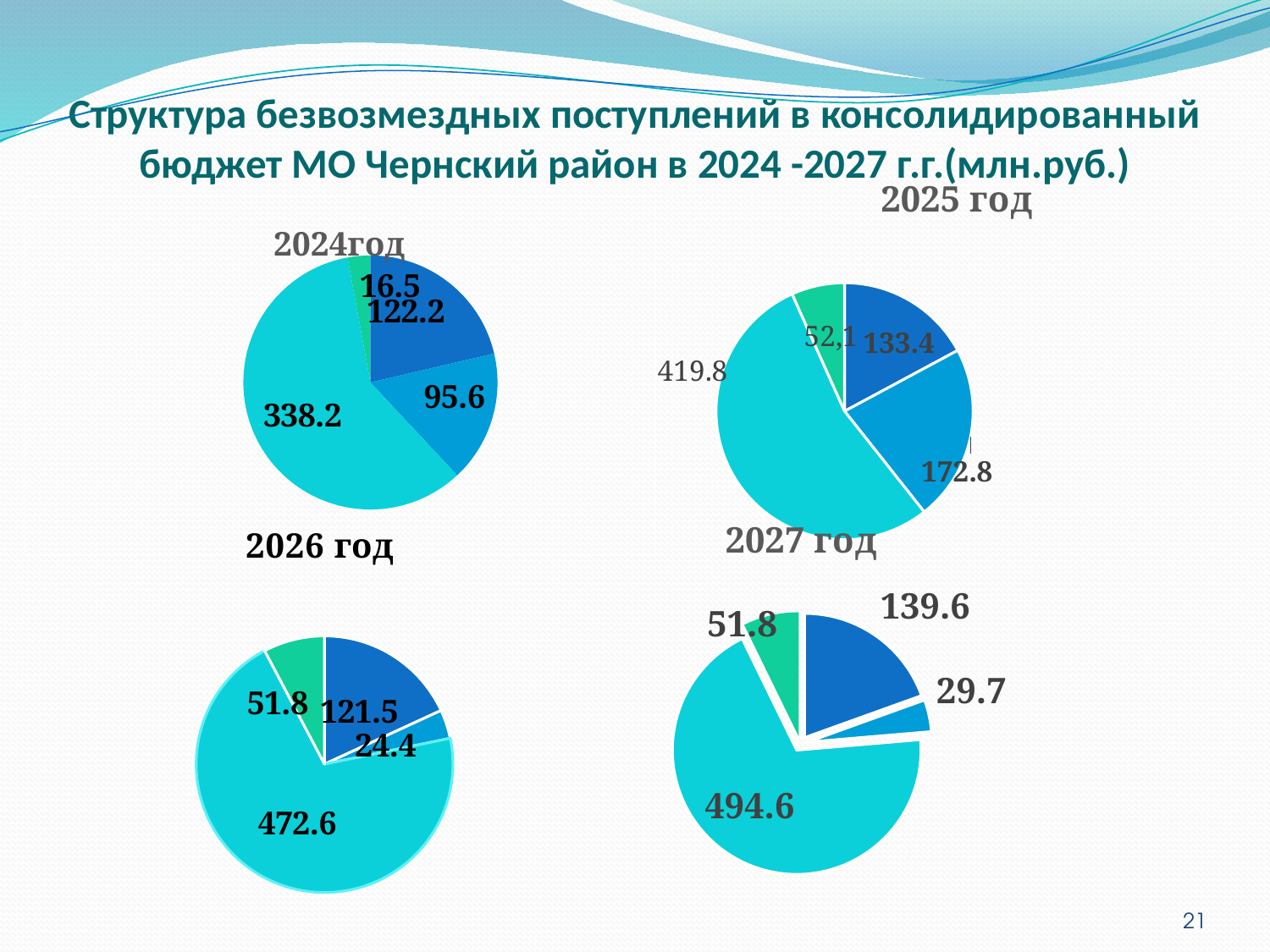

# Структура безвозмездных поступлений в консолидированный бюджет МО Чернский район в 2024 -2027 г.г.(млн.руб.)

### Chart: 2025 год

| Category | 2025 |
|---|---|
| дотация | 133.4 |
| субсидия | 172.8 |
| субвенция | 419.8 |

### Chart: 2024год

| Category | 2024 |
|---|---|
| дотация | 122.2 |
| субсидия | 95.6 |
| субвенция | 338.2 |
| межбюджетные трансферты  | 16.5 |

### Chart: 2027 год

| Category | 2027 |
|---|---|
| дотация | 139.6 |
| субсидия | 29.7 |
| субвенция | 494.6 |

### Chart: 2026 год

| Category | 2026 |
|---|---|
| дотация | 121.5 |
| субсидия | 24.4 |
| субвенция | 472.6 |
| меж.трансферты | 51.8 |
21